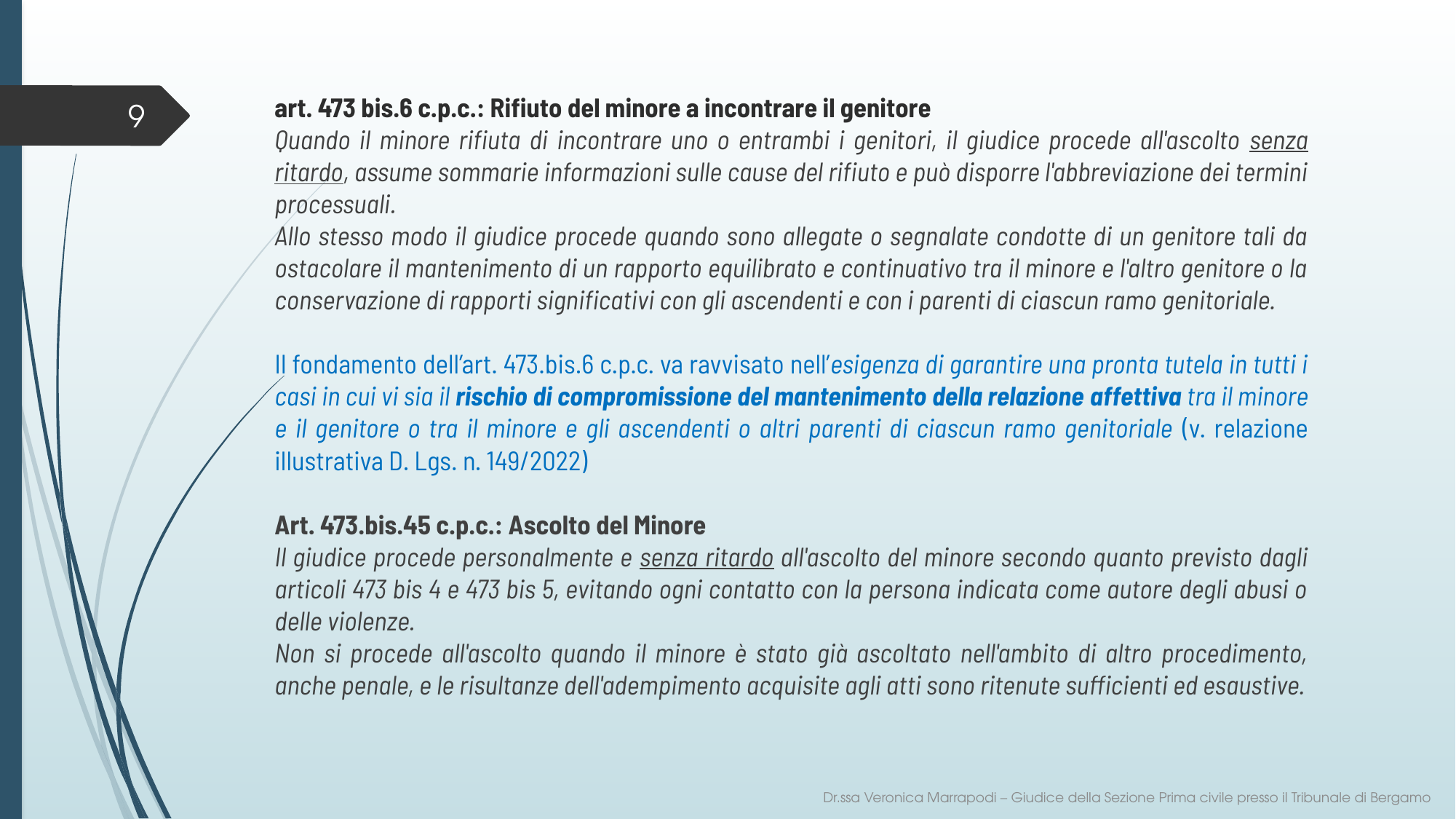

art. 473 bis.6 c.p.c.: Rifiuto del minore a incontrare il genitore
Quando il minore rifiuta di incontrare uno o entrambi i genitori, il giudice procede all'ascolto senza ritardo, assume sommarie informazioni sulle cause del rifiuto e può disporre l'abbreviazione dei termini processuali.
Allo stesso modo il giudice procede quando sono allegate o segnalate condotte di un genitore tali da ostacolare il mantenimento di un rapporto equilibrato e continuativo tra il minore e l'altro genitore o la conservazione di rapporti significativi con gli ascendenti e con i parenti di ciascun ramo genitoriale.

Il fondamento dell’art. 473.bis.6 c.p.c. va ravvisato nell’esigenza di garantire una pronta tutela in tutti i casi in cui vi sia il rischio di compromissione del mantenimento della relazione affettiva tra il minore e il genitore o tra il minore e gli ascendenti o altri parenti di ciascun ramo genitoriale (v. relazione illustrativa D. Lgs. n. 149/2022)

Art. 473.bis.45 c.p.c.: Ascolto del Minore
Il giudice procede personalmente e senza ritardo all'ascolto del minore secondo quanto previsto dagli articoli 473 bis 4 e 473 bis 5, evitando ogni contatto con la persona indicata come autore degli abusi o delle violenze.
Non si procede all'ascolto quando il minore è stato già ascoltato nell'ambito di altro procedimento, anche penale, e le risultanze dell'adempimento acquisite agli atti sono ritenute sufficienti ed esaustive.

9
Dr.ssa Veronica Marrapodi – Giudice della Sezione Prima civile presso il Tribunale di Bergamo